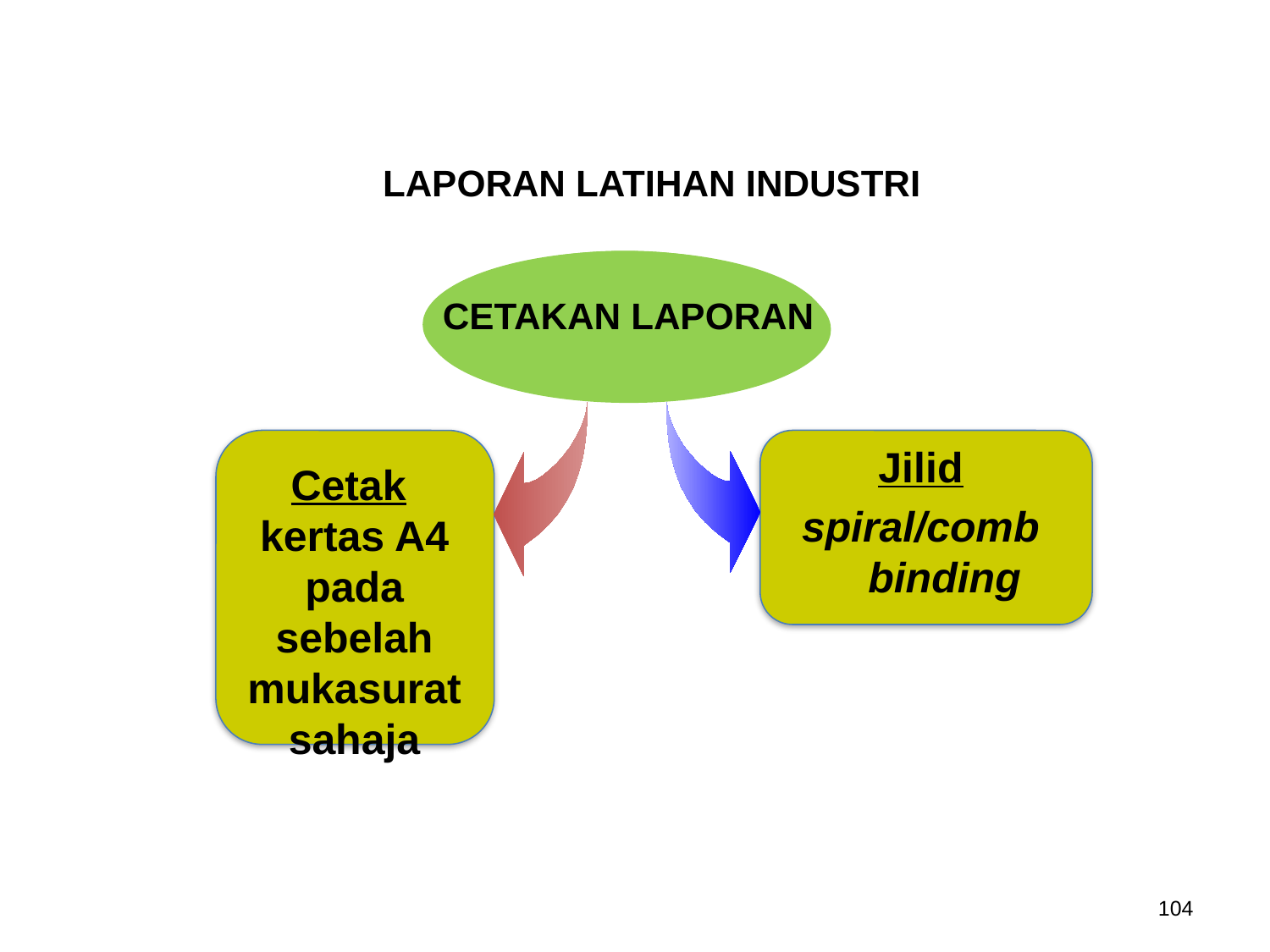

LAPORAN LATIHAN INDUSTRI

CETAKAN LAPORAN

Jilid
spiral/comb binding
Cetak
kertas A4 pada sebelah mukasurat sahaja
104